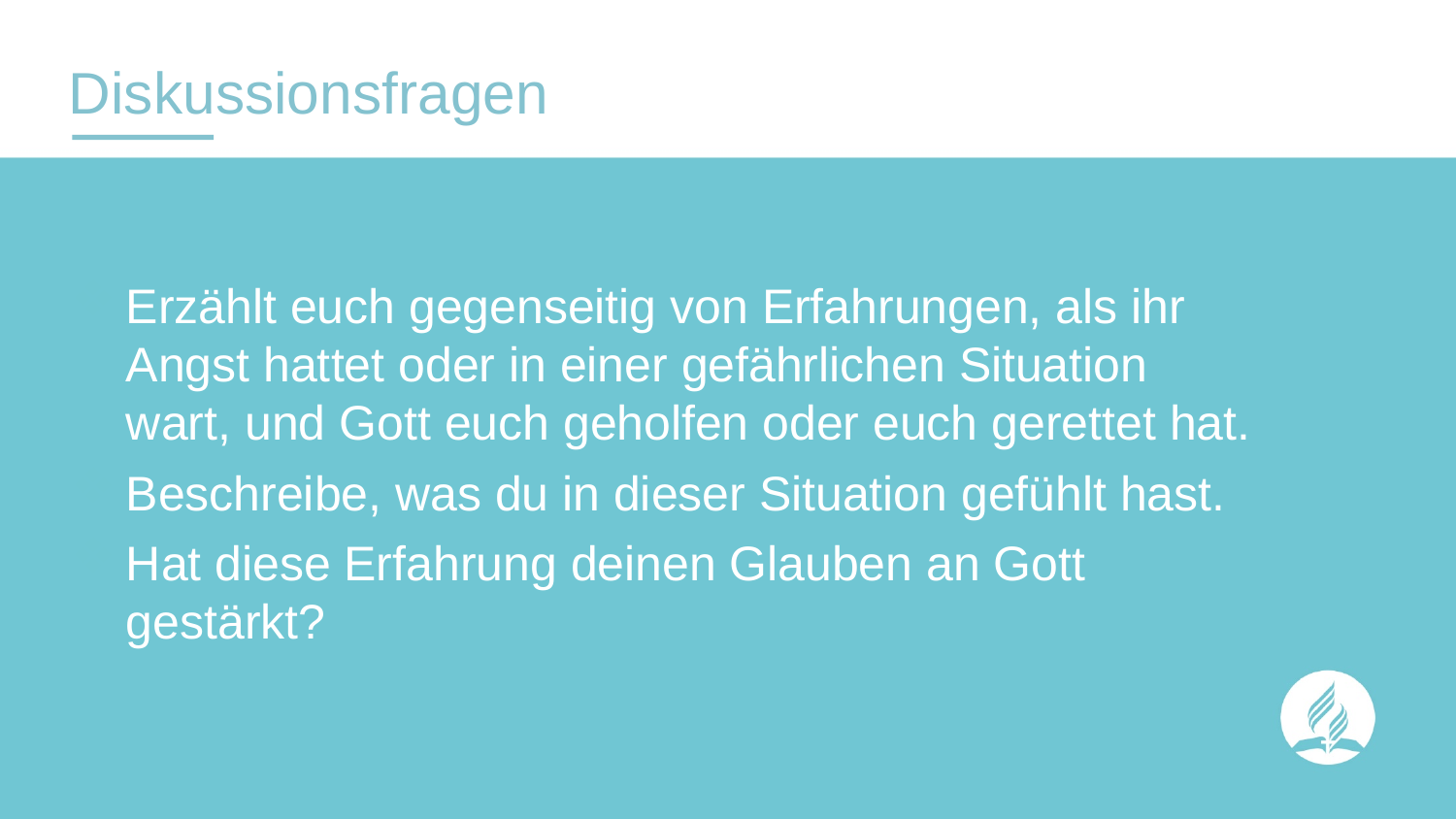

# Diskussionsfragen
Erzählt euch gegenseitig von Erfahrungen, als ihr Angst hattet oder in einer gefährlichen Situation wart, und Gott euch geholfen oder euch gerettet hat.
Beschreibe, was du in dieser Situation gefühlt hast.
Hat diese Erfahrung deinen Glauben an Gott gestärkt?